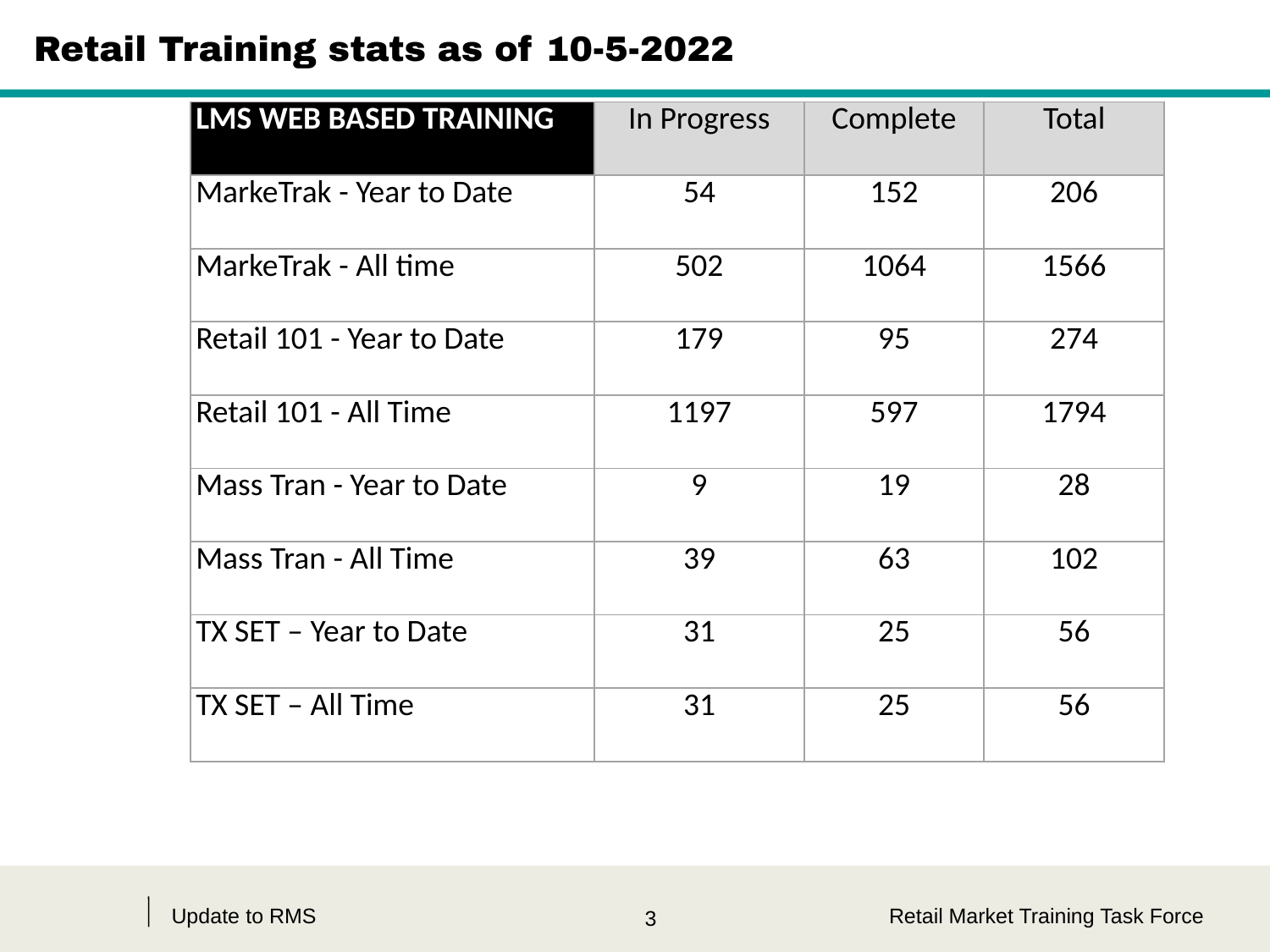

# Retail Training stats as of 10-5-2022
| LMS WEB BASED TRAINING | In Progress | Complete | Total |
| --- | --- | --- | --- |
| MarkeTrak - Year to Date | 54 | 152 | 206 |
| MarkeTrak - All time | 502 | 1064 | 1566 |
| Retail 101 - Year to Date | 179 | 95 | 274 |
| Retail 101 - All Time | 1197 | 597 | 1794 |
| Mass Tran - Year to Date | 9 | 19 | 28 |
| Mass Tran - All Time | 39 | 63 | 102 |
| TX SET – Year to Date | 31 | 25 | 56 |
| TX SET – All Time | 31 | 25 | 56 |
Update to RMS
Retail Market Training Task Force